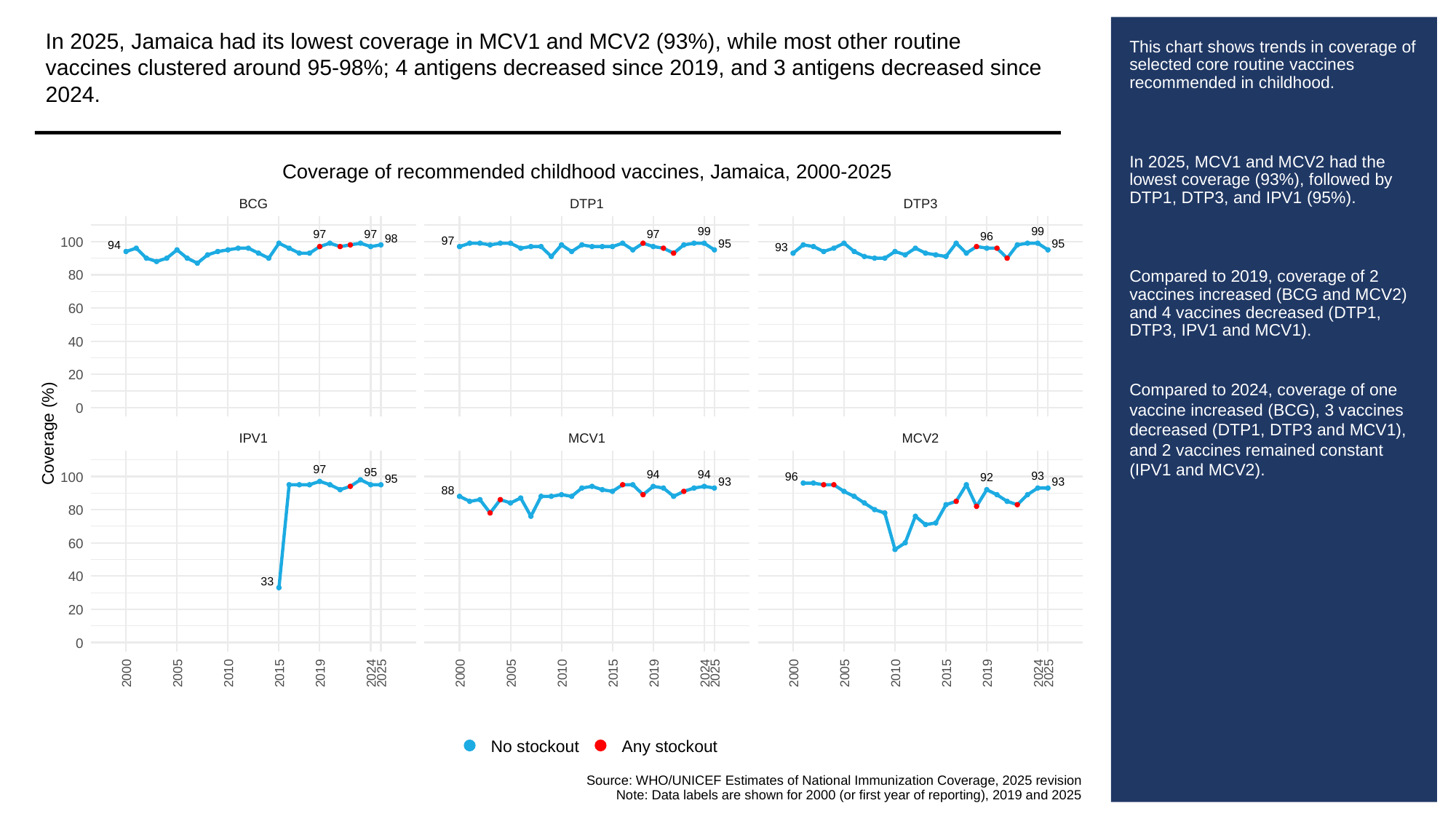

In 2025, Jamaica had its lowest coverage in MCV1 and MCV2 (93%), while most other routine vaccines clustered around 95-98%; 4 antigens decreased since 2019, and 3 antigens decreased since 2024.
# This chart shows trends in coverage of selected core routine vaccines recommended in childhood.

In 2025, MCV1 and MCV2 had the lowest coverage (93%), followed by DTP1, DTP3, and IPV1 (95%).

Compared to 2019, coverage of 2 vaccines increased (BCG and MCV2) and 4 vaccines decreased (DTP1, DTP3, IPV1 and MCV1).

Compared to 2024, coverage of one vaccine increased (BCG), 3 vaccines decreased (DTP1, DTP3 and MCV1), and 2 vaccines remained constant (IPV1 and MCV2).

Coverage of recommended childhood vaccines, Jamaica, 2000-2025
BCG
DTP1
DTP3

99
99
97
97
97
96
98
97
100
95
95
94

93

80

60

40

20

0

Coverage (%)
IPV1
MCV1
MCV2

97
95
94
94
93
100
96
92
95

93
93

88

80

60

40

33

20

0

2000
2005
2010
2015
2019
2024
2025
2000
2005
2010
2015
2019
2024
2025
2000
2005
2010
2015
2019
2024
2025
No stockout
Any stockout

Source: WHO/UNICEF Estimates of National Immunization Coverage, 2025 revision
Note: Data labels are shown for 2000 (or first year of reporting), 2019 and 2025